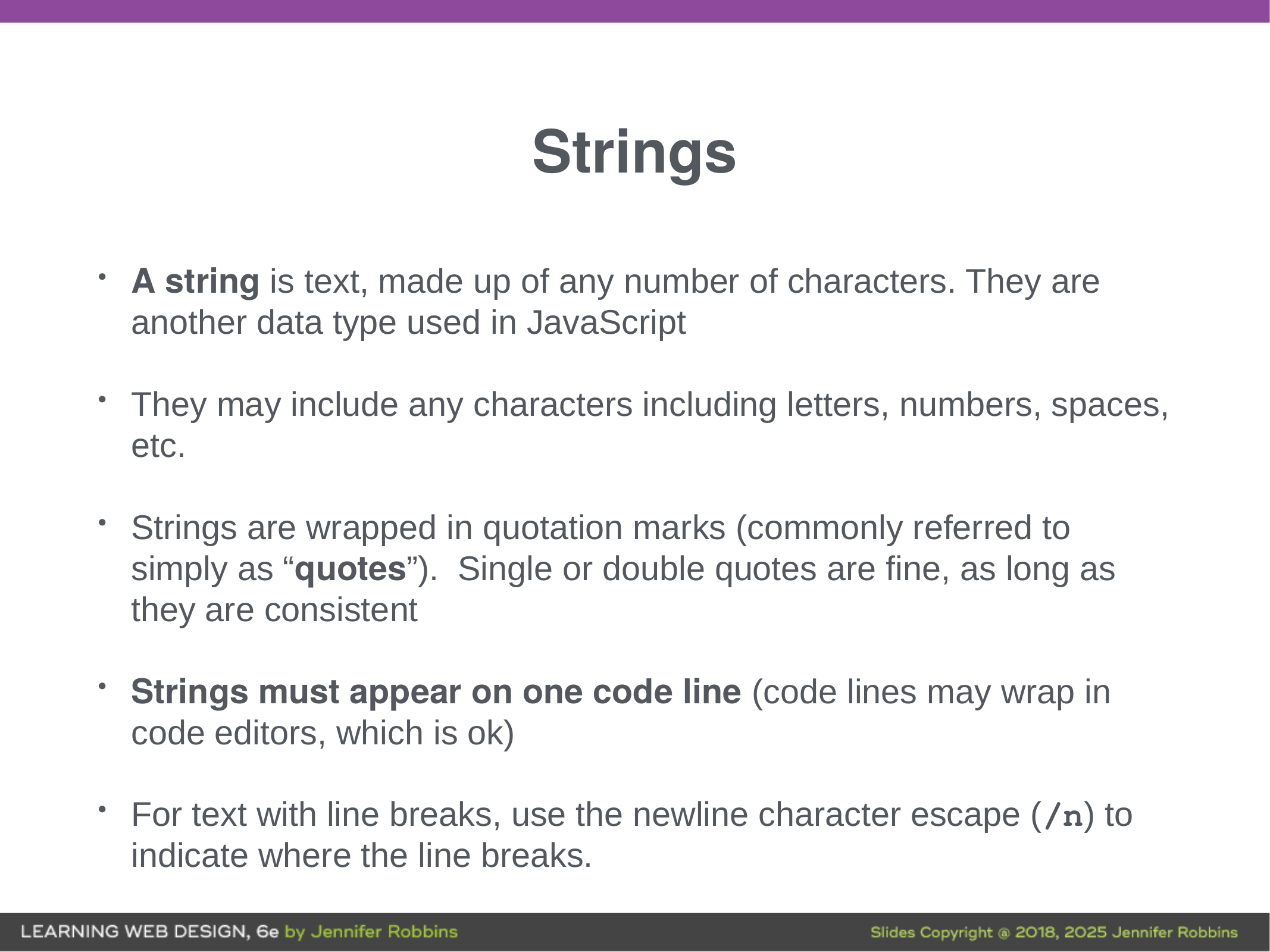

# Strings
A string is text, made up of any number of characters. They are another data type used in JavaScript
They may include any characters including letters, numbers, spaces, etc.
Strings are wrapped in quotation marks (commonly referred to simply as “quotes”).  Single or double quotes are fine, as long as they are consistent
Strings must appear on one code line (code lines may wrap in code editors, which is ok)
For text with line breaks, use the newline character escape (/n) to indicate where the line breaks.